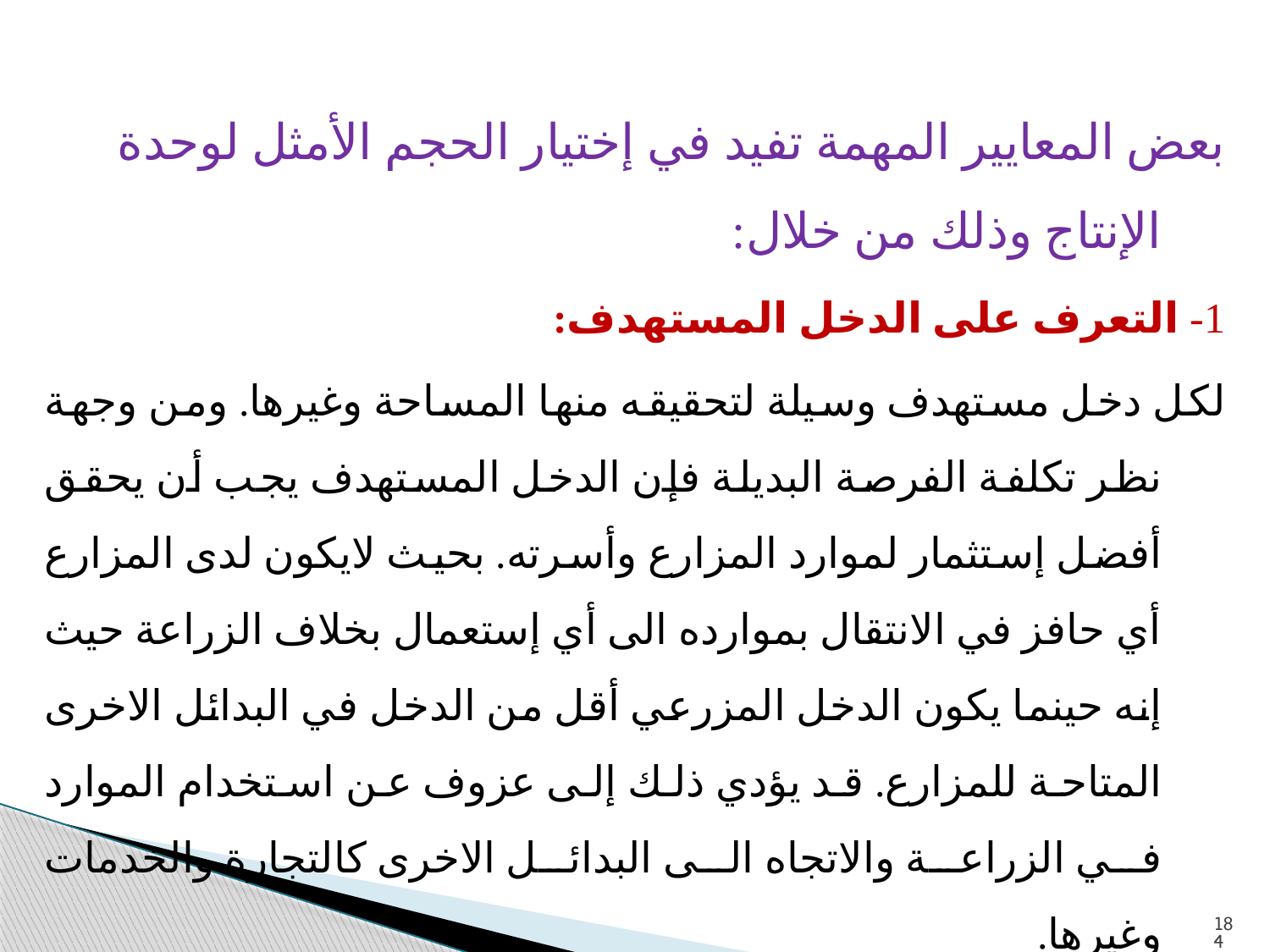

بعض المعايير المهمة تفيد في إختيار الحجم الأمثل لوحدة الإنتاج وذلك من خلال:
1- التعرف على الدخل المستهدف:
لكل دخل مستهدف وسيلة لتحقيقه منها المساحة وغيرها. ومن وجهة نظر تكلفة الفرصة البديلة فإن الدخل المستهدف يجب أن يحقق أفضل إستثمار لموارد المزارع وأسرته. بحيث لايكون لدى المزارع أي حافز في الانتقال بموارده الى أي إستعمال بخلاف الزراعة حيث إنه حينما يكون الدخل المزرعي أقل من الدخل في البدائل الاخرى المتاحة للمزارع. قد يؤدي ذلك إلى عزوف عن استخدام الموارد في الزراعة والاتجاه الى البدائل الاخرى كالتجارة والخدمات وغيرها.
184